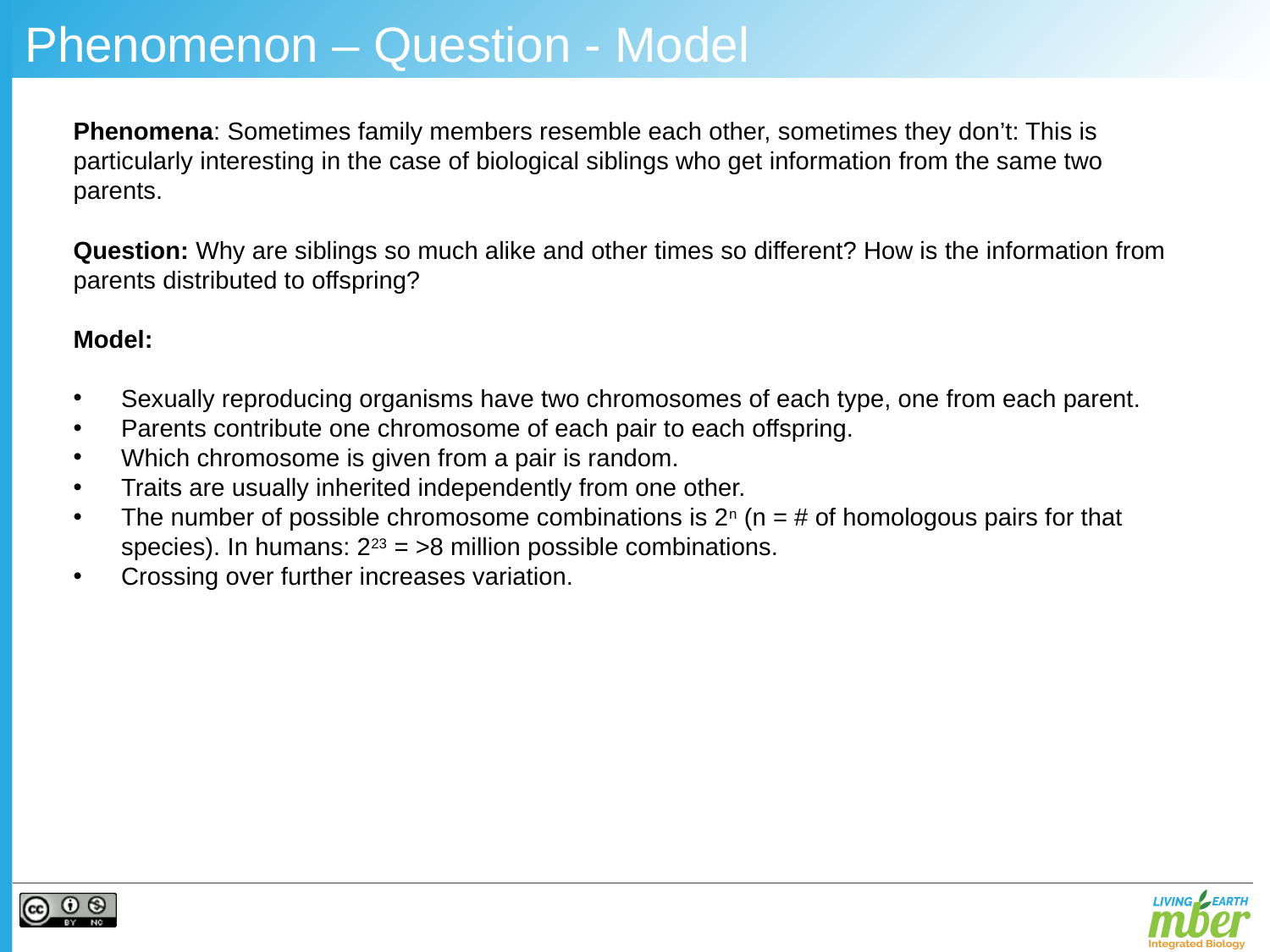

# Phenomenon – Question - Model
Phenomena: Sometimes family members resemble each other, sometimes they don’t: This is particularly interesting in the case of biological siblings who get information from the same two parents.

Question: Why are siblings so much alike and other times so different? How is the information from parents distributed to offspring?

Model:

Sexually reproducing organisms have two chromosomes of each type, one from each parent.
Parents contribute one chromosome of each pair to each offspring.
Which chromosome is given from a pair is random.
Traits are usually inherited independently from one other.
The number of possible chromosome combinations is 2n (n = # of homologous pairs for that species). In humans: 223 = >8 million possible combinations.
Crossing over further increases variation.